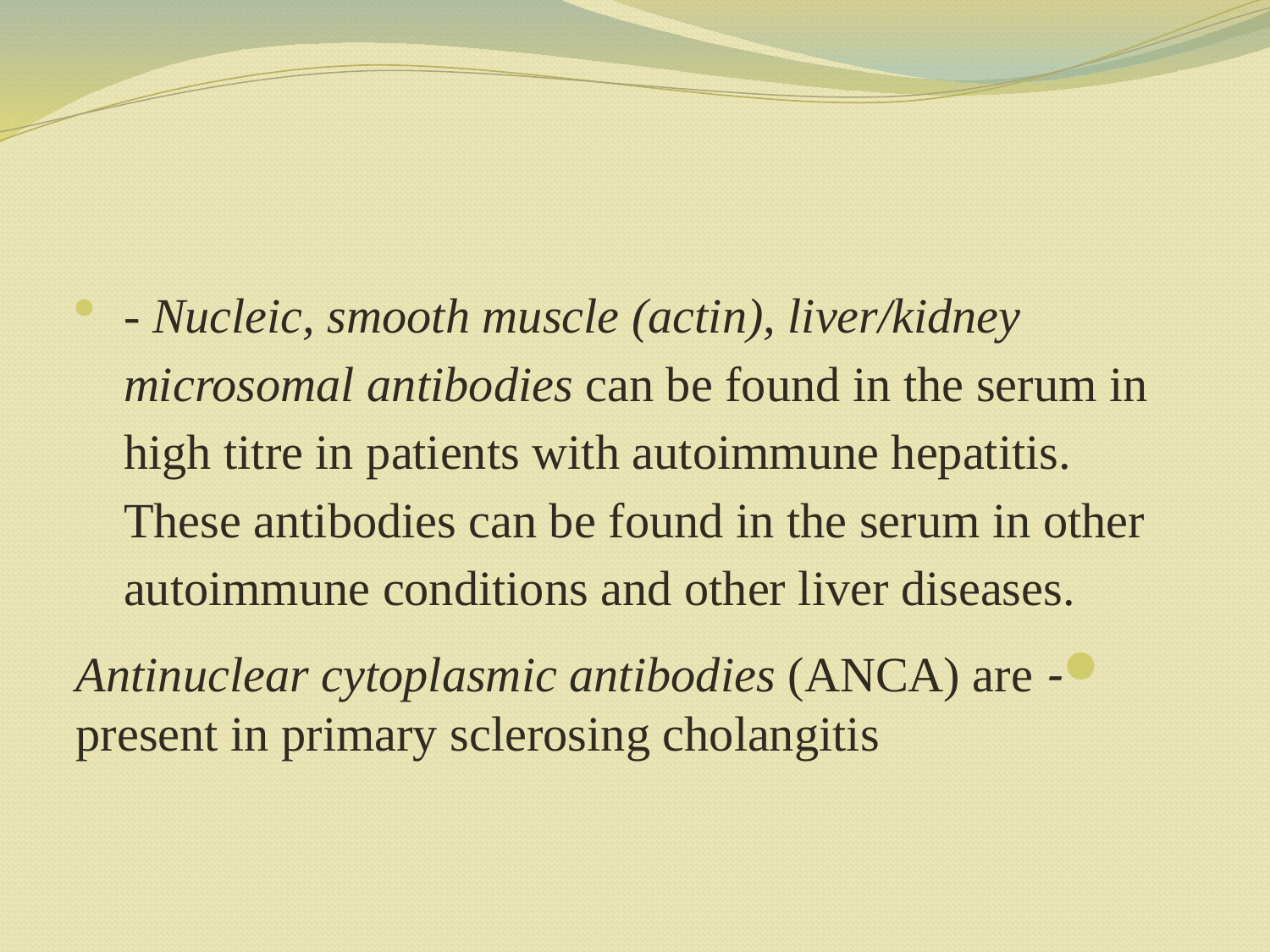

- Nucleic, smooth muscle (actin), liver/kidney microsomal antibodies can be found in the serum in high titre in patients with autoimmune hepatitis. These antibodies can be found in the serum in other autoimmune conditions and other liver diseases.
- Antinuclear cytoplasmic antibodies (ANCA) are present in primary sclerosing cholangitis